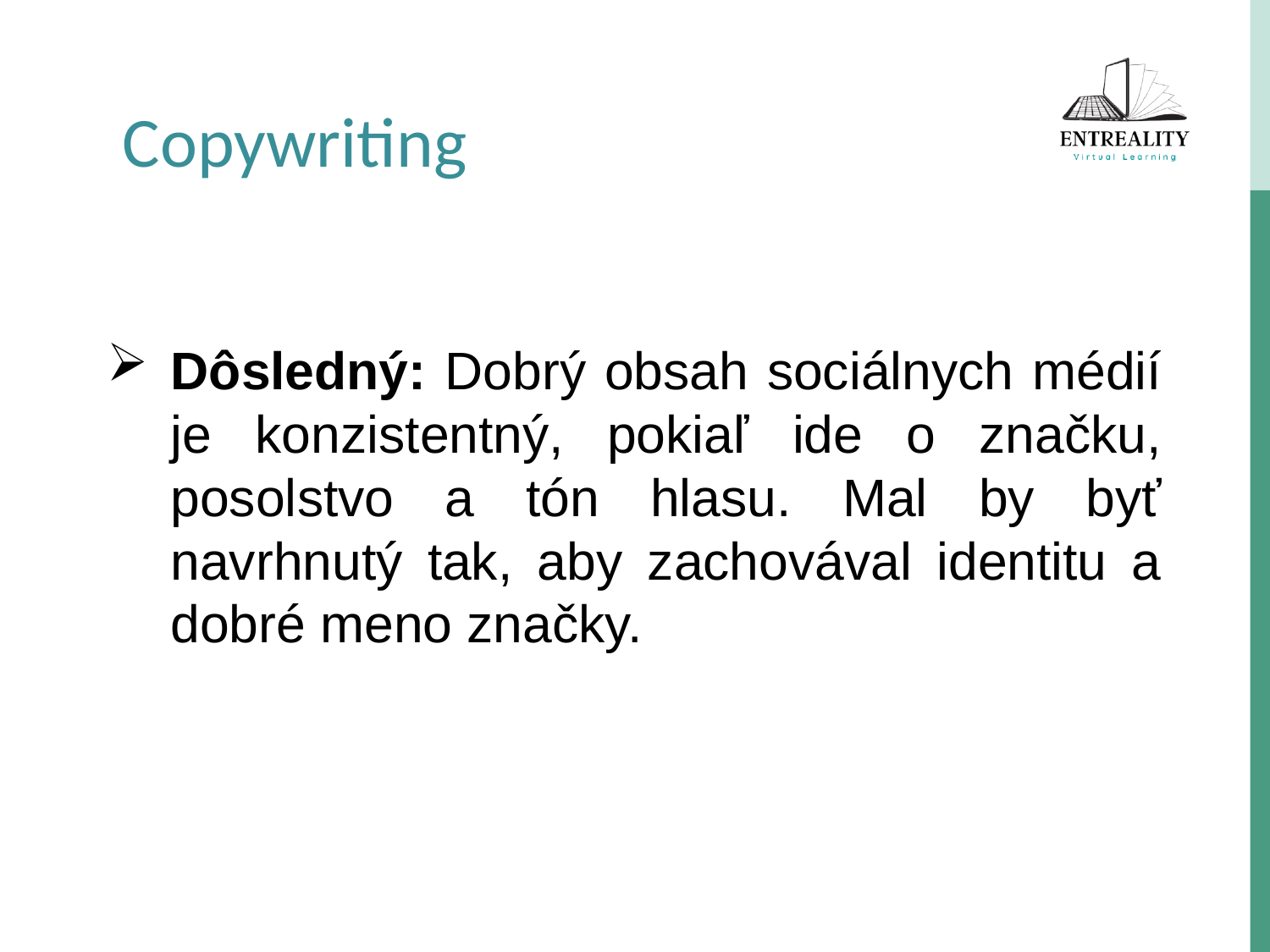

Copywriting
Dôsledný: Dobrý obsah sociálnych médií je konzistentný, pokiaľ ide o značku, posolstvo a tón hlasu. Mal by byť navrhnutý tak, aby zachovával identitu a dobré meno značky.